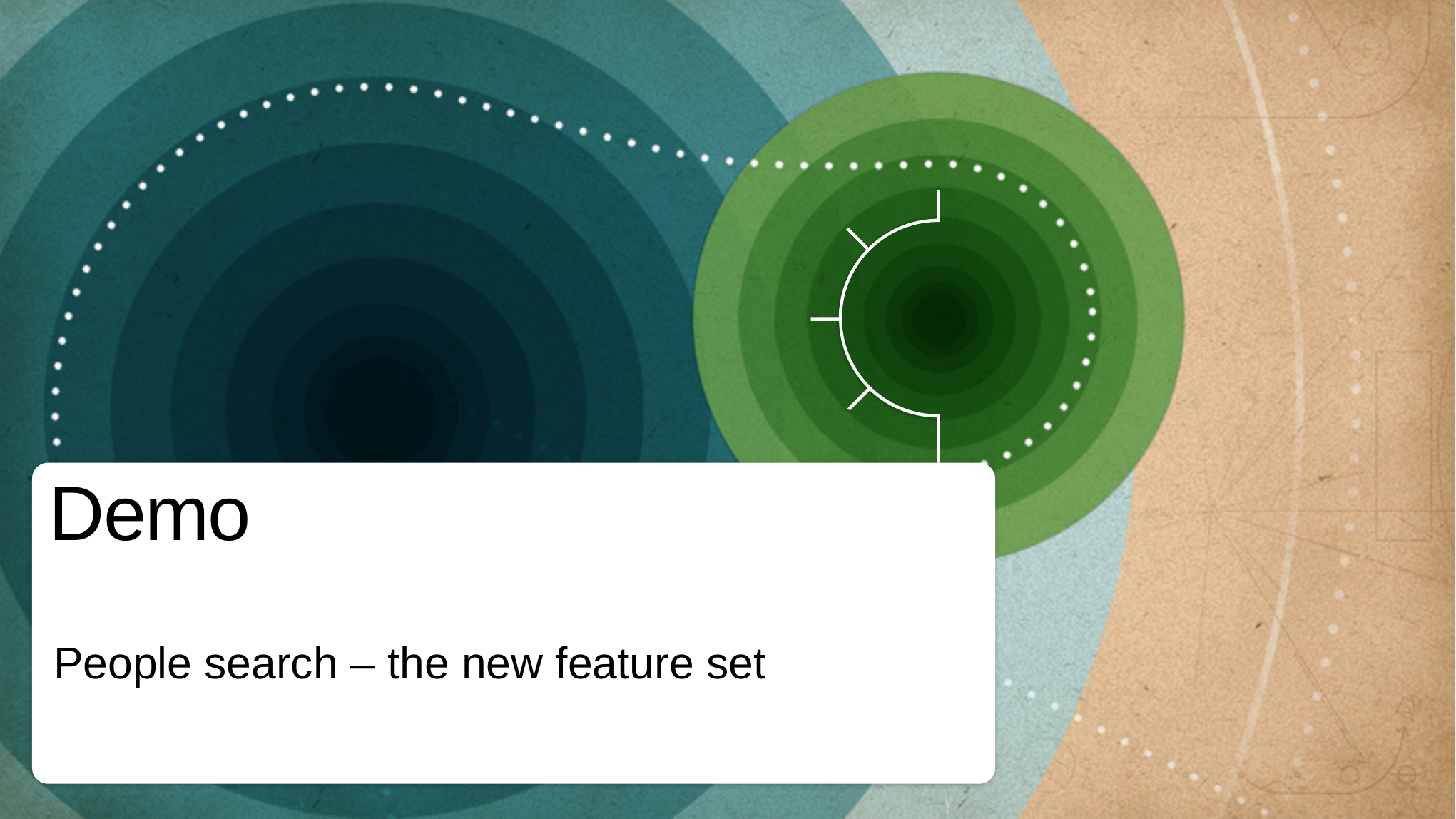

# Demo
People search – the new feature set